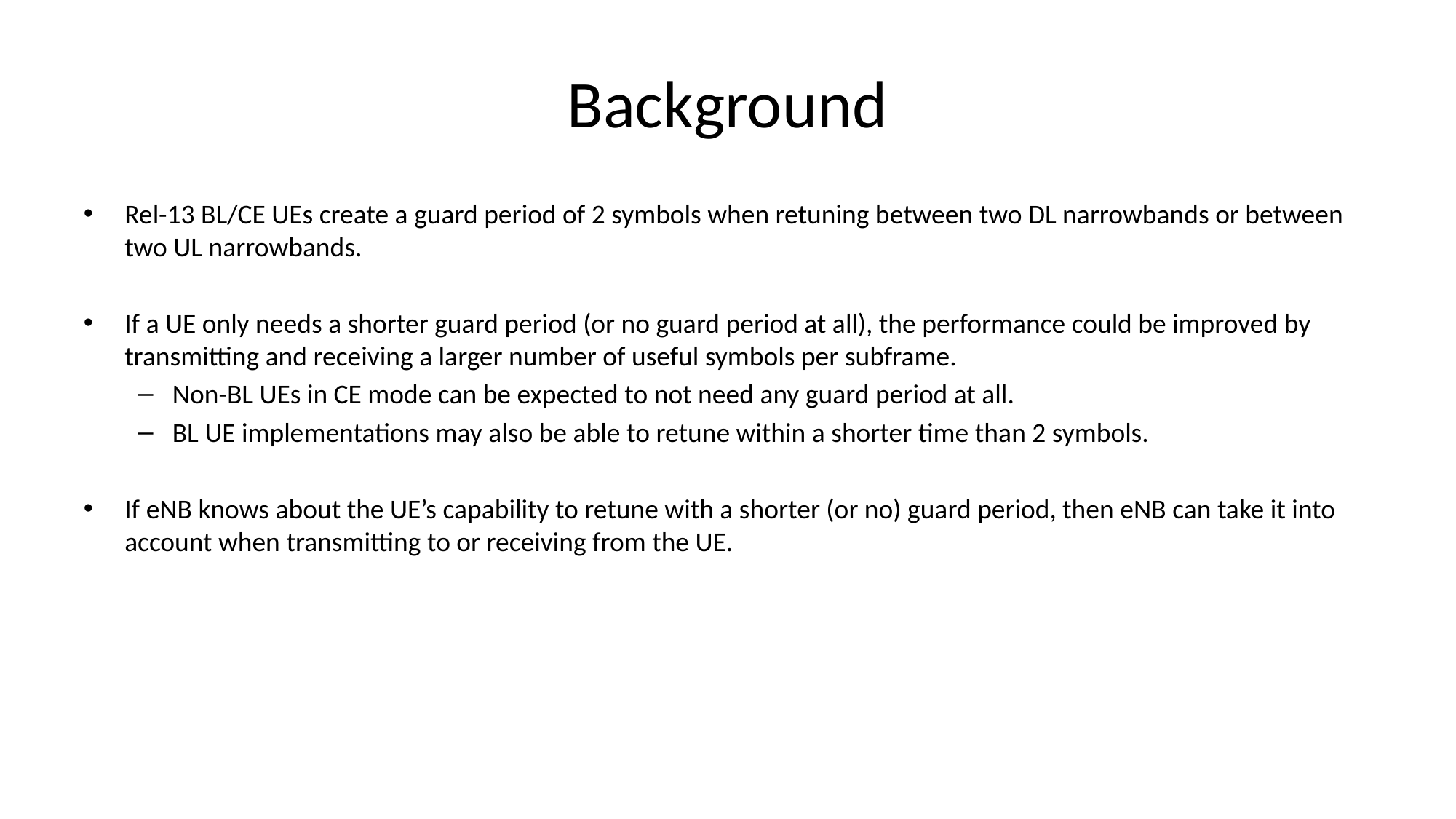

# Background
Rel-13 BL/CE UEs create a guard period of 2 symbols when retuning between two DL narrowbands or between two UL narrowbands.

If a UE only needs a shorter guard period (or no guard period at all), the performance could be improved by transmitting and receiving a larger number of useful symbols per subframe.
Non-BL UEs in CE mode can be expected to not need any guard period at all.
BL UE implementations may also be able to retune within a shorter time than 2 symbols.

If eNB knows about the UE’s capability to retune with a shorter (or no) guard period, then eNB can take it into account when transmitting to or receiving from the UE.